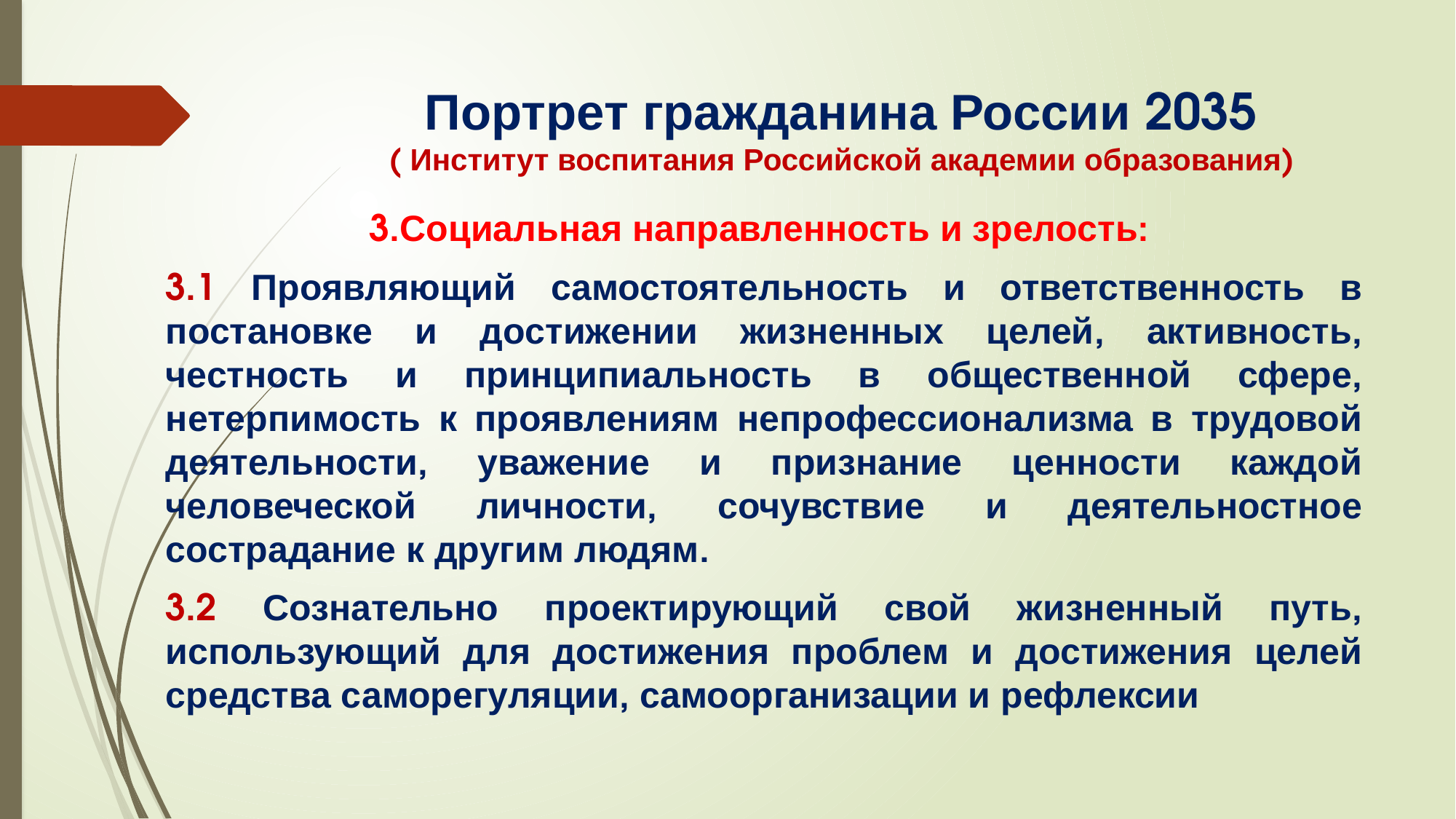

# Портрет гражданина России 2035 ( Институт воспитания Российской академии образования)
3.Социальная направленность и зрелость:
3.1 Проявляющий самостоятельность и ответственность в постановке и достижении жизненных целей, активность, честность и принципиальность в общественной сфере, нетерпимость к проявлениям непрофессионализма в трудовой деятельности, уважение и признание ценности каждой человеческой личности, сочувствие и деятельностное сострадание к другим людям.
3.2 Сознательно проектирующий свой жизненный путь, использующий для достижения проблем и достижения целей средства саморегуляции, самоорганизации и рефлексии